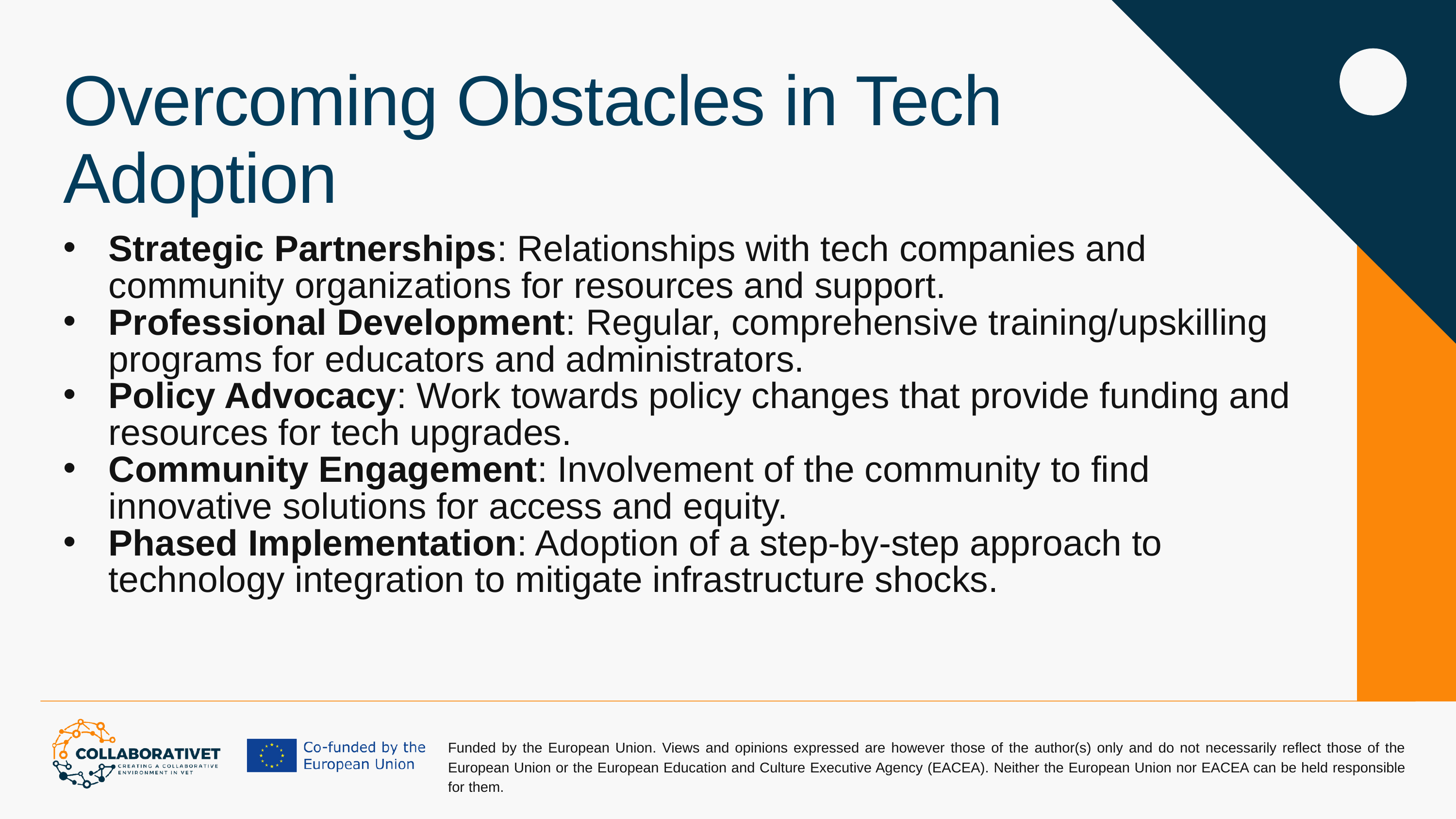

Overcoming Obstacles in Tech Adoption
Strategic Partnerships: Relationships with tech companies and community organizations for resources and support.
Professional Development: Regular, comprehensive training/upskilling programs for educators and administrators.
Policy Advocacy: Work towards policy changes that provide funding and resources for tech upgrades.
Community Engagement: Involvement of the community to find innovative solutions for access and equity.
Phased Implementation: Adoption of a step-by-step approach to technology integration to mitigate infrastructure shocks.

Funded by the European Union. Views and opinions expressed are however those of the author(s) only and do not necessarily reflect those of the European Union or the European Education and Culture Executive Agency (EACEA). Neither the European Union nor EACEA can be held responsible for them.